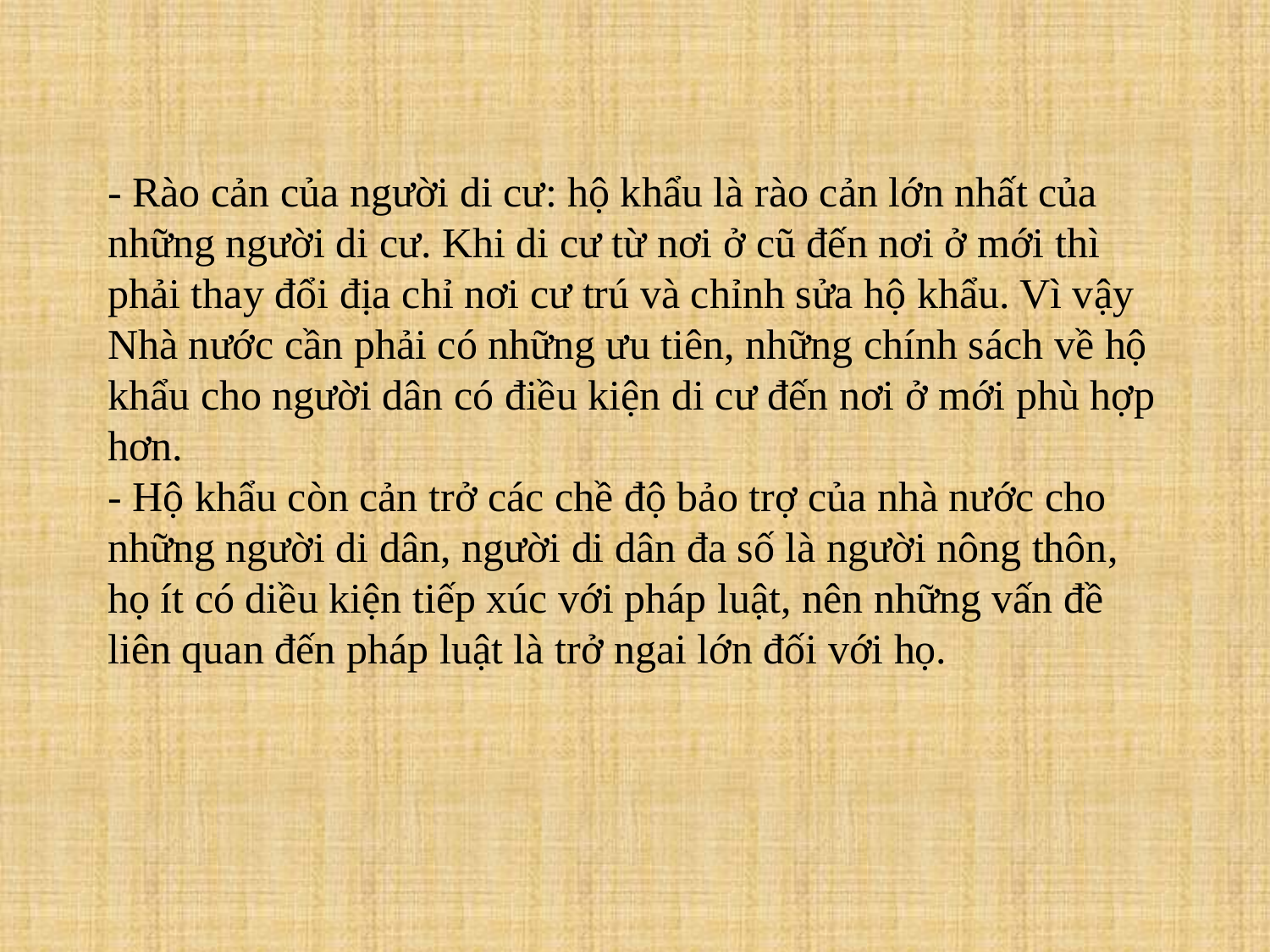

- Rào cản của người di cư: hộ khẩu là rào cản lớn nhất của những người di cư. Khi di cư từ nơi ở cũ đến nơi ở mới thì phải thay đổi địa chỉ nơi cư trú và chỉnh sửa hộ khẩu. Vì vậy Nhà nước cần phải có những ưu tiên, những chính sách về hộ khẩu cho người dân có điều kiện di cư đến nơi ở mới phù hợp hơn.
- Hộ khẩu còn cản trở các chề độ bảo trợ của nhà nước cho những người di dân, người di dân đa số là người nông thôn, họ ít có diều kiện tiếp xúc với pháp luật, nên những vấn đề liên quan đến pháp luật là trở ngai lớn đối với họ.